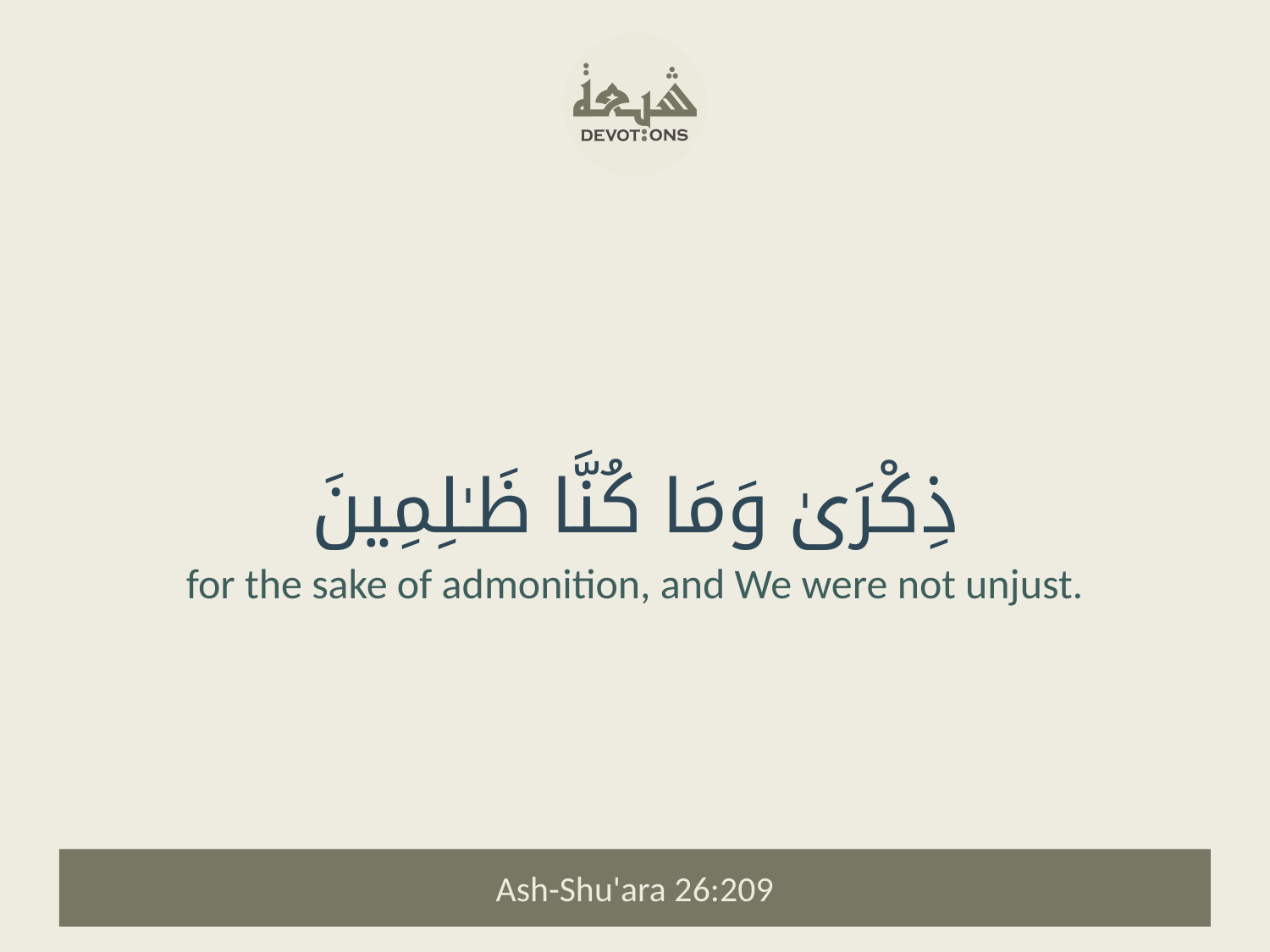

ذِكْرَىٰ وَمَا كُنَّا ظَـٰلِمِينَ
for the sake of admonition, and We were not unjust.
Ash-Shu'ara 26:209